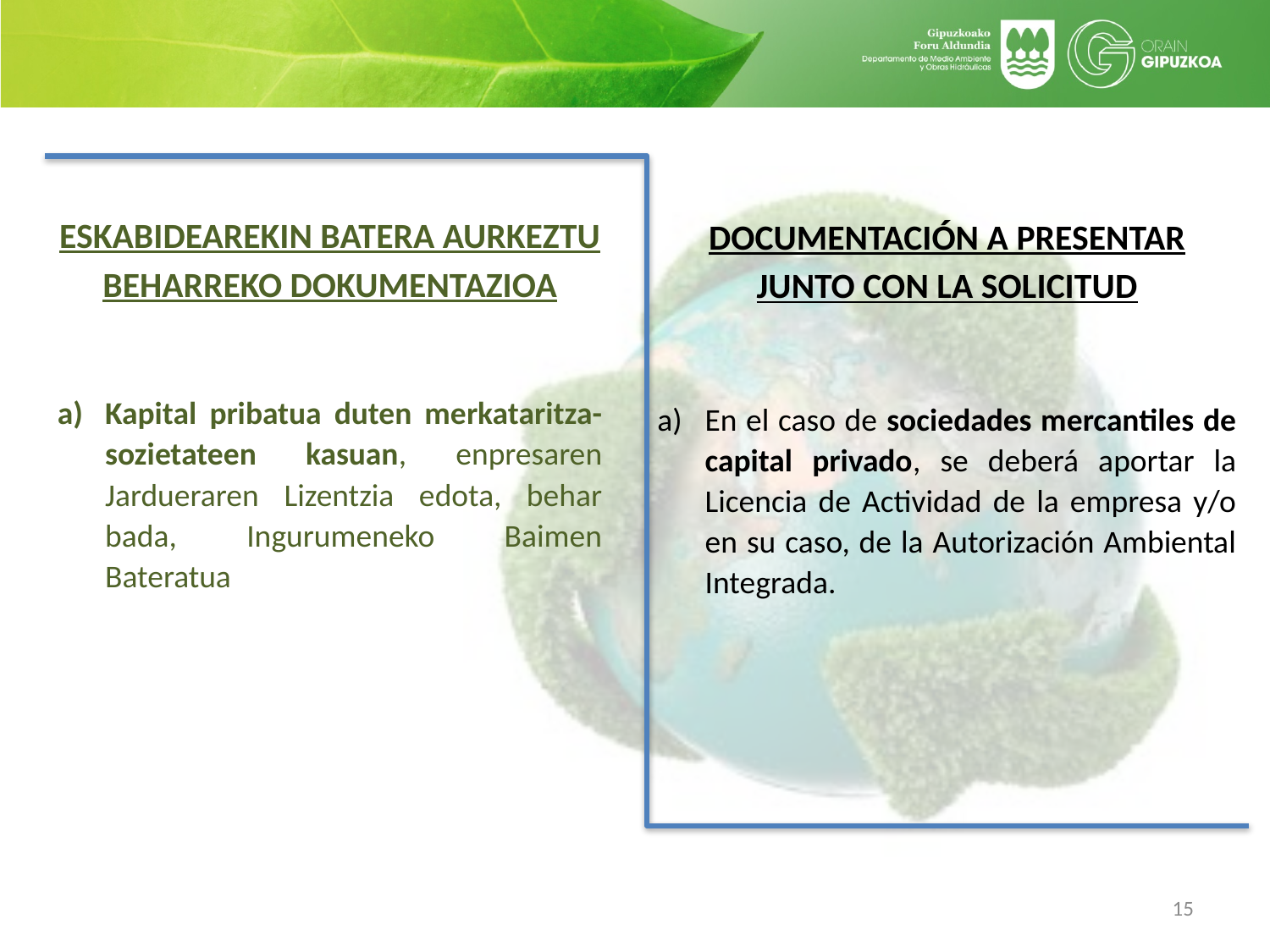

ESKABIDEAREKIN BATERA AURKEZTU BEHARREKO DOKUMENTAZIOA

Kapital pribatua duten merkataritza-sozietateen kasuan, enpresaren Jardueraren Lizentzia edota, behar bada, Ingurumeneko Baimen Bateratua
DOCUMENTACIÓN A PRESENTAR JUNTO CON LA SOLICITUD

En el caso de sociedades mercantiles de capital privado, se deberá aportar la Licencia de Actividad de la empresa y/o en su caso, de la Autorización Ambiental Integrada.

15